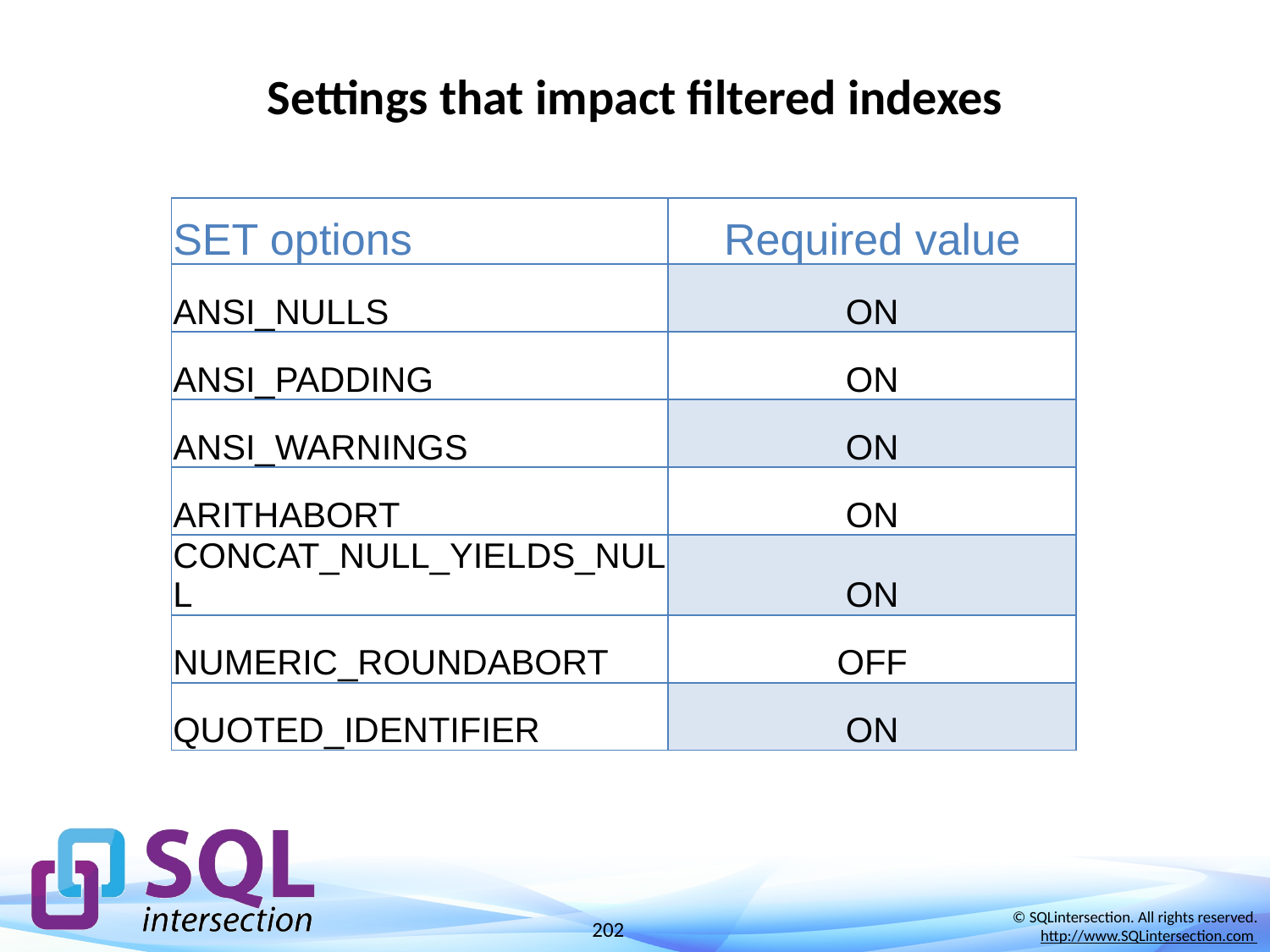

# Settings that impact filtered indexes
| SET options | Required value |
| --- | --- |
| ANSI\_NULLS | ON |
| ANSI\_PADDING | ON |
| ANSI\_WARNINGS | ON |
| ARITHABORT | ON |
| CONCAT\_NULL\_YIELDS\_NULL | ON |
| NUMERIC\_ROUNDABORT | OFF |
| QUOTED\_IDENTIFIER | ON |